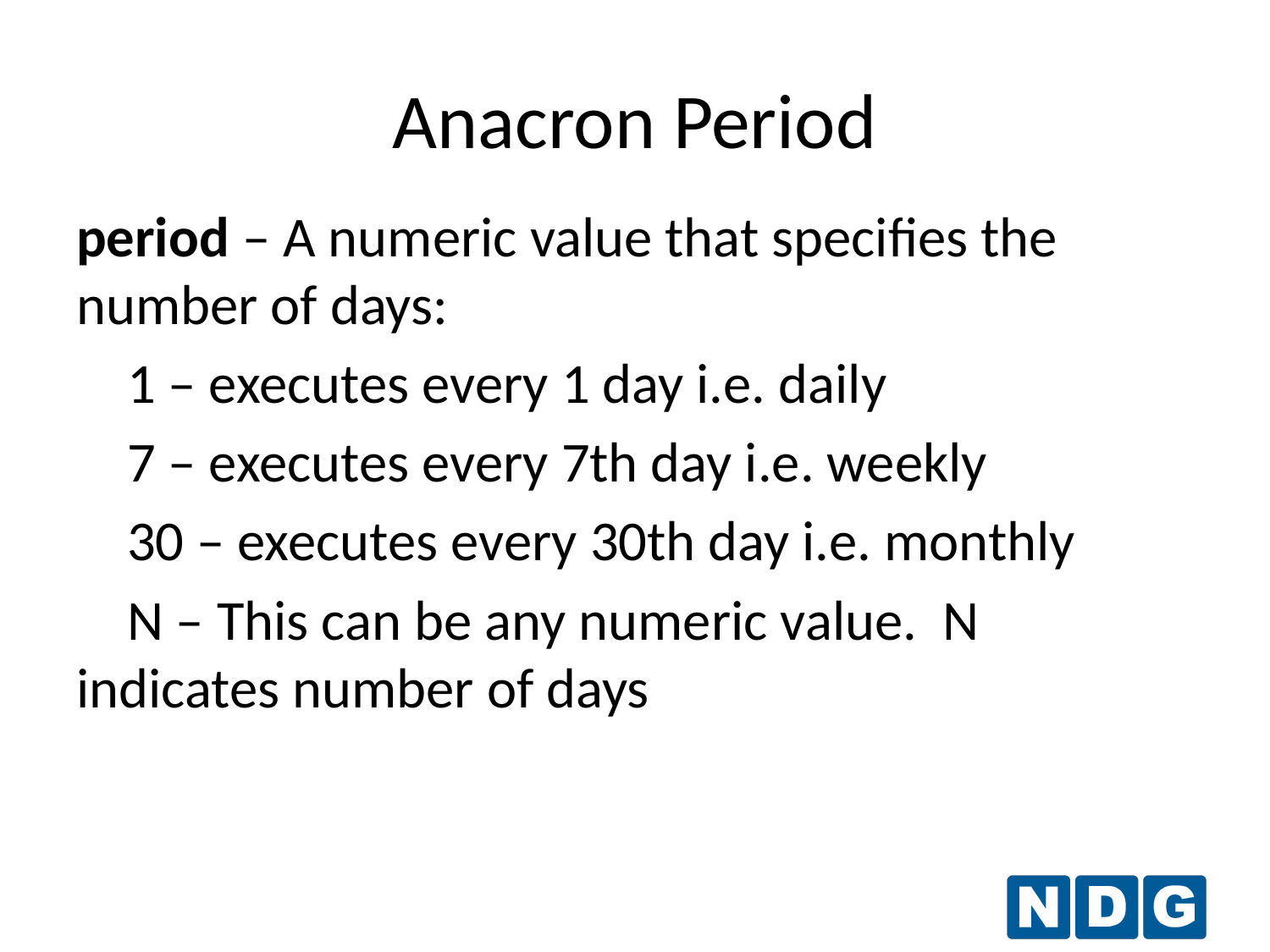

Anacron Period
period – A numeric value that specifies the number of days:
    1 – executes every 1 day i.e. daily
    7 – executes every 7th day i.e. weekly
    30 – executes every 30th day i.e. monthly
    N – This can be any numeric value.  N indicates number of days